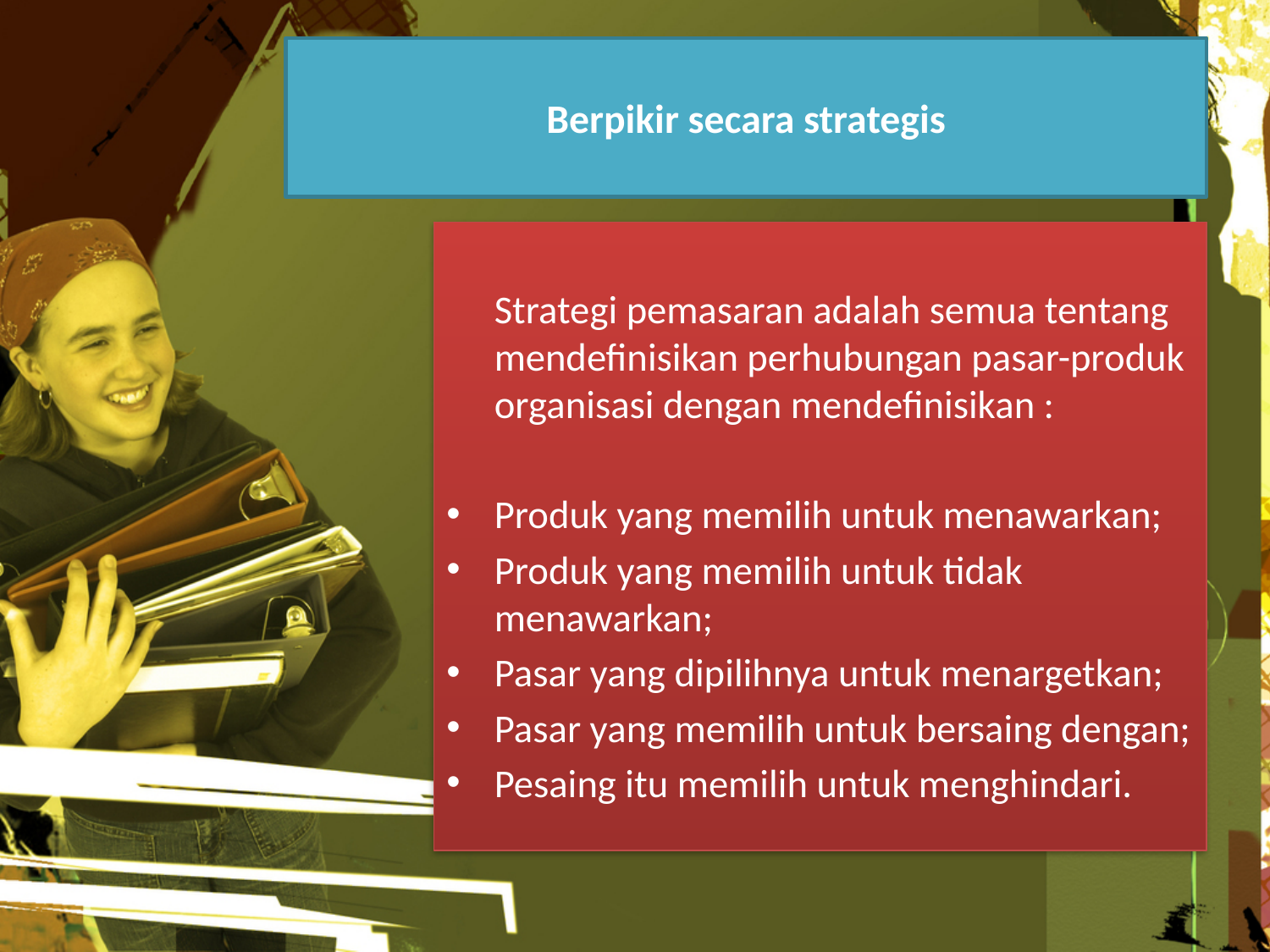

# Berpikir secara strategis

	Strategi pemasaran adalah semua tentang mendefinisikan perhubungan pasar-produk organisasi dengan mendefinisikan :

Produk yang memilih untuk menawarkan;
Produk yang memilih untuk tidak menawarkan;
Pasar yang dipilihnya untuk menargetkan;
Pasar yang memilih untuk bersaing dengan;
Pesaing itu memilih untuk menghindari.